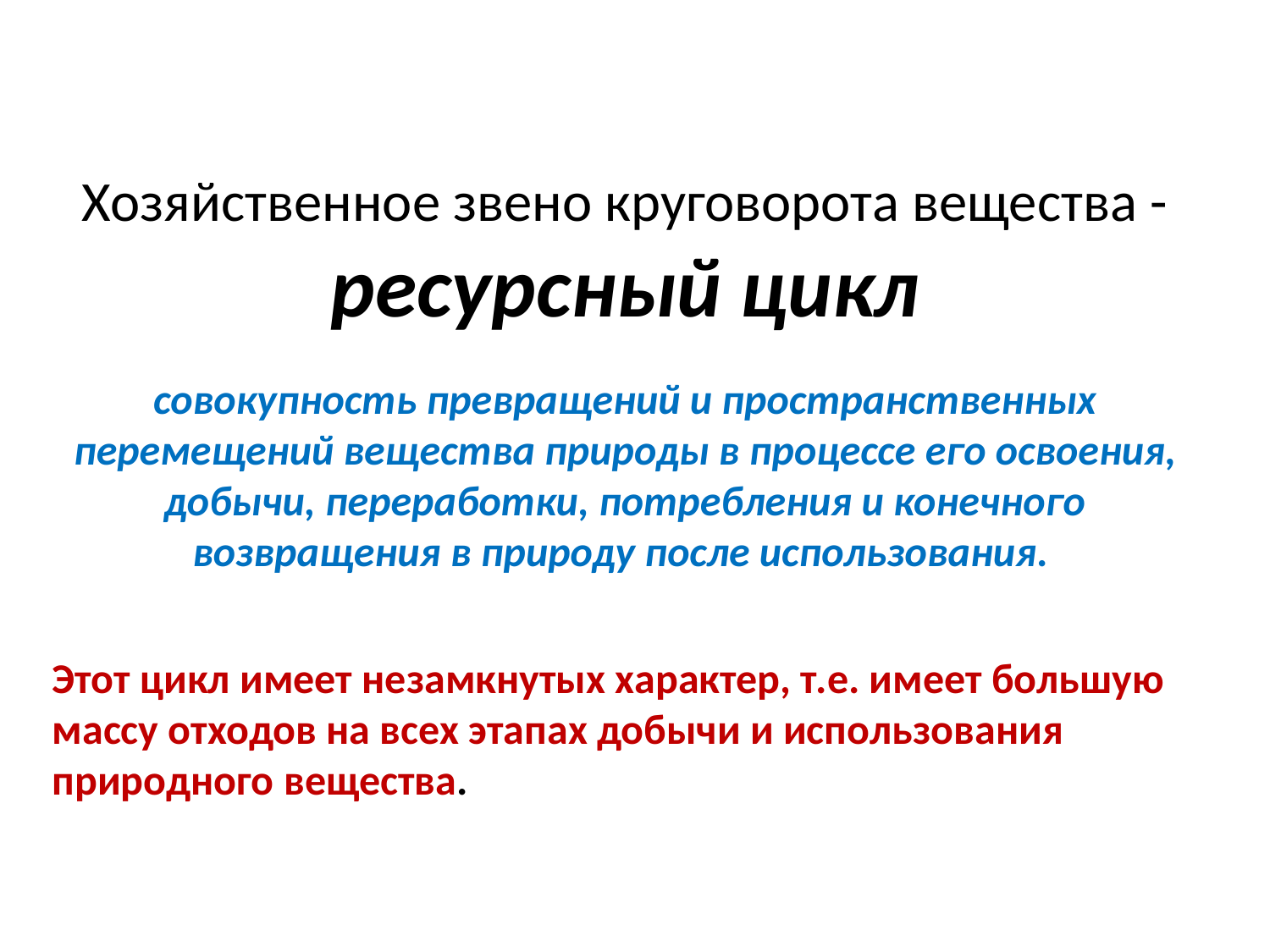

Хозяйственное звено круговорота вещества - ресурсный цикл

совокупность превращений и пространственных перемещений вещества природы в процессе его освоения, добычи, переработки, потребления и конечного возвращения в природу после использования.

Этот цикл имеет незамкнутых характер, т.е. имеет большую массу отходов на всех этапах добычи и использования природного вещества.